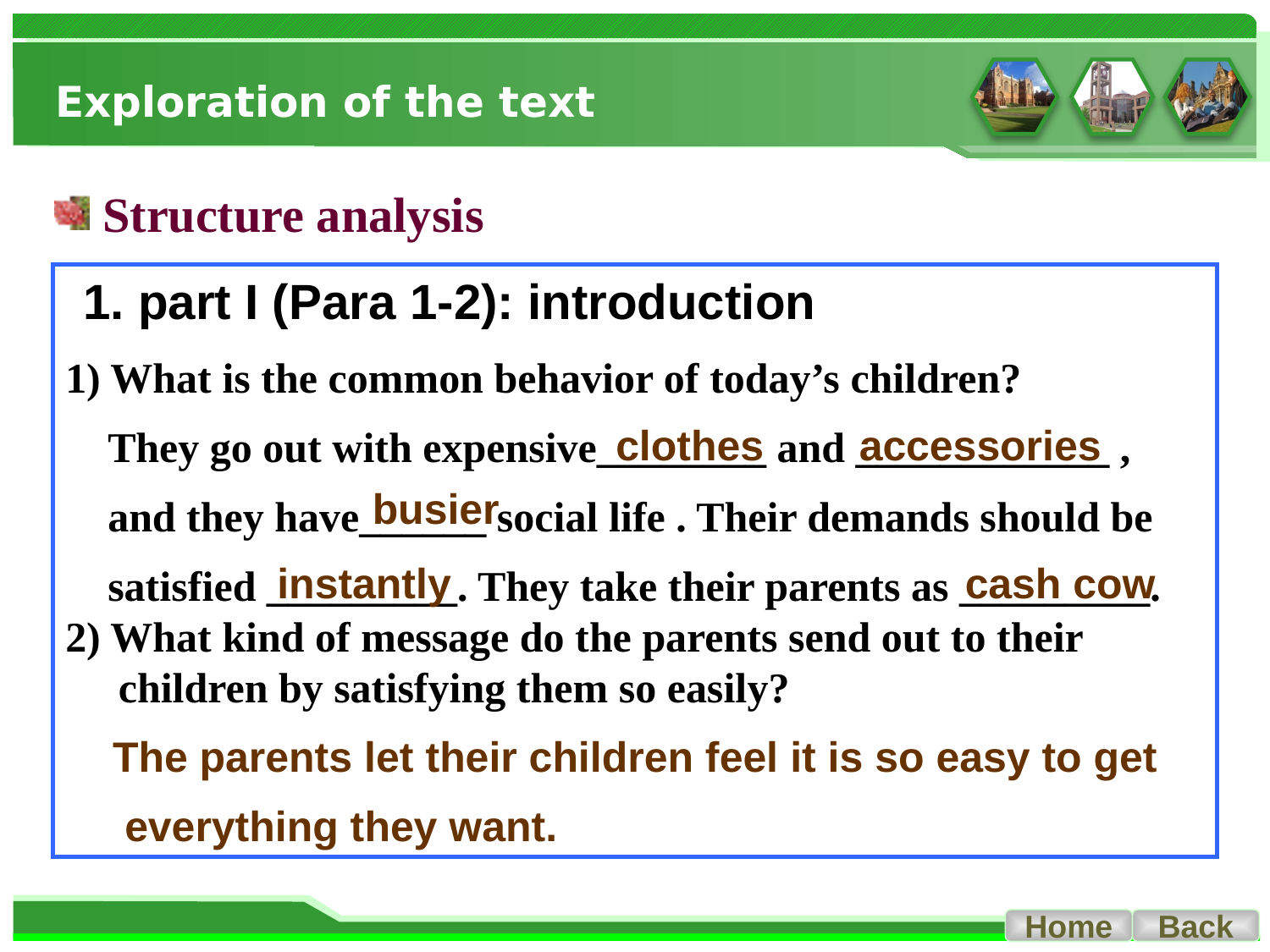

# Exploration of the text
Structure analysis
  1. part I (Para 1-2): introduction

1) What is the common behavior of today’s children?
    They go out with expensive________ and ____________ ,
    and they have______ social life . Their demands should be
    satisfied _________. They take their parents as _________.
2) What kind of message do the parents send out to their
     children by satisfying them so easily?
    The parents let their children feel it is so easy to get
     everything they want.
clothes
accessories
busier

instantly
cash cow
Home
Back